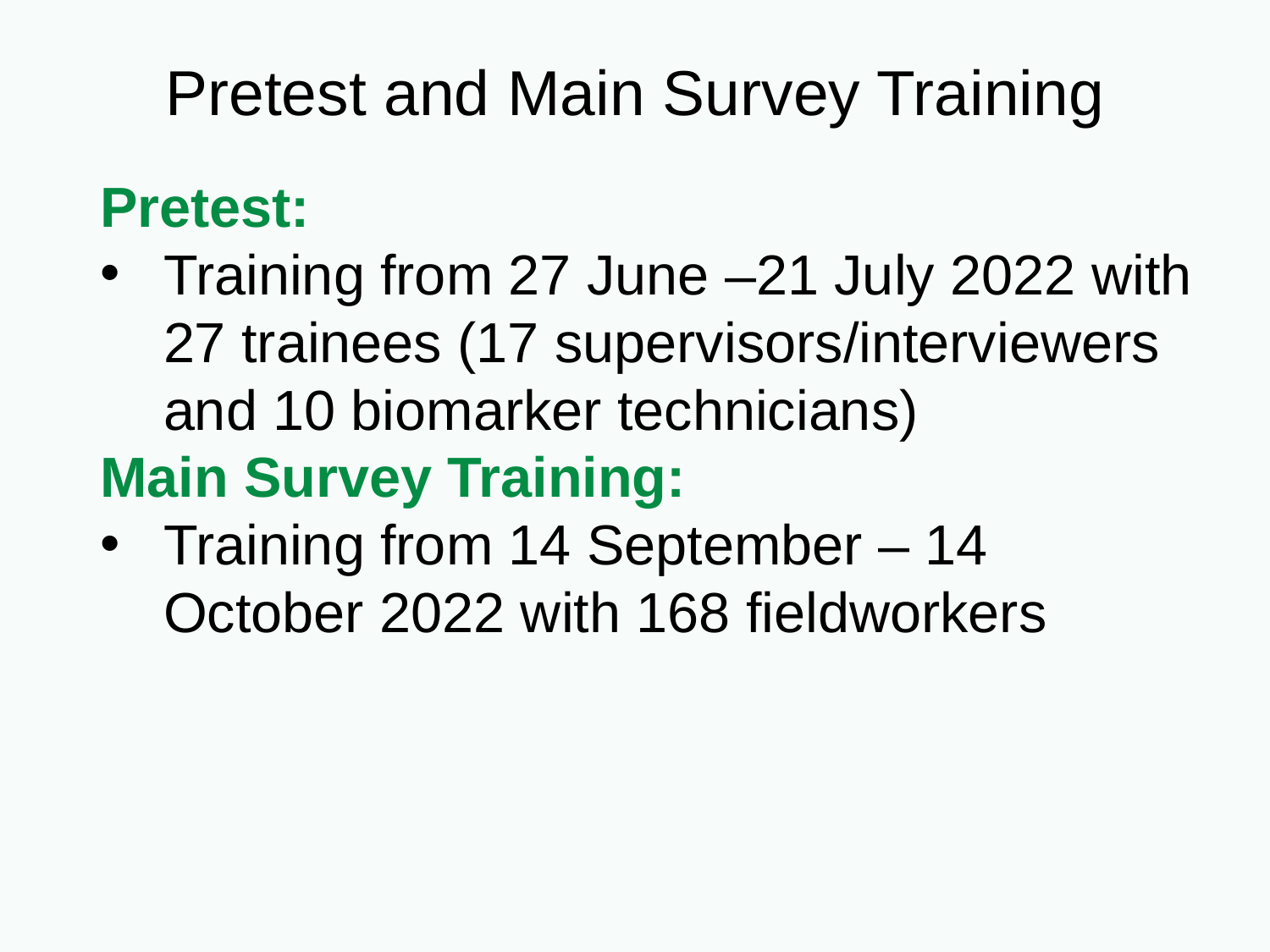

# Pretest and Main Survey Training
Pretest:
Training from 27 June –21 July 2022 with 27 trainees (17 supervisors/interviewers and 10 biomarker technicians)
Main Survey Training:
Training from 14 September – 14 October 2022 with 168 fieldworkers